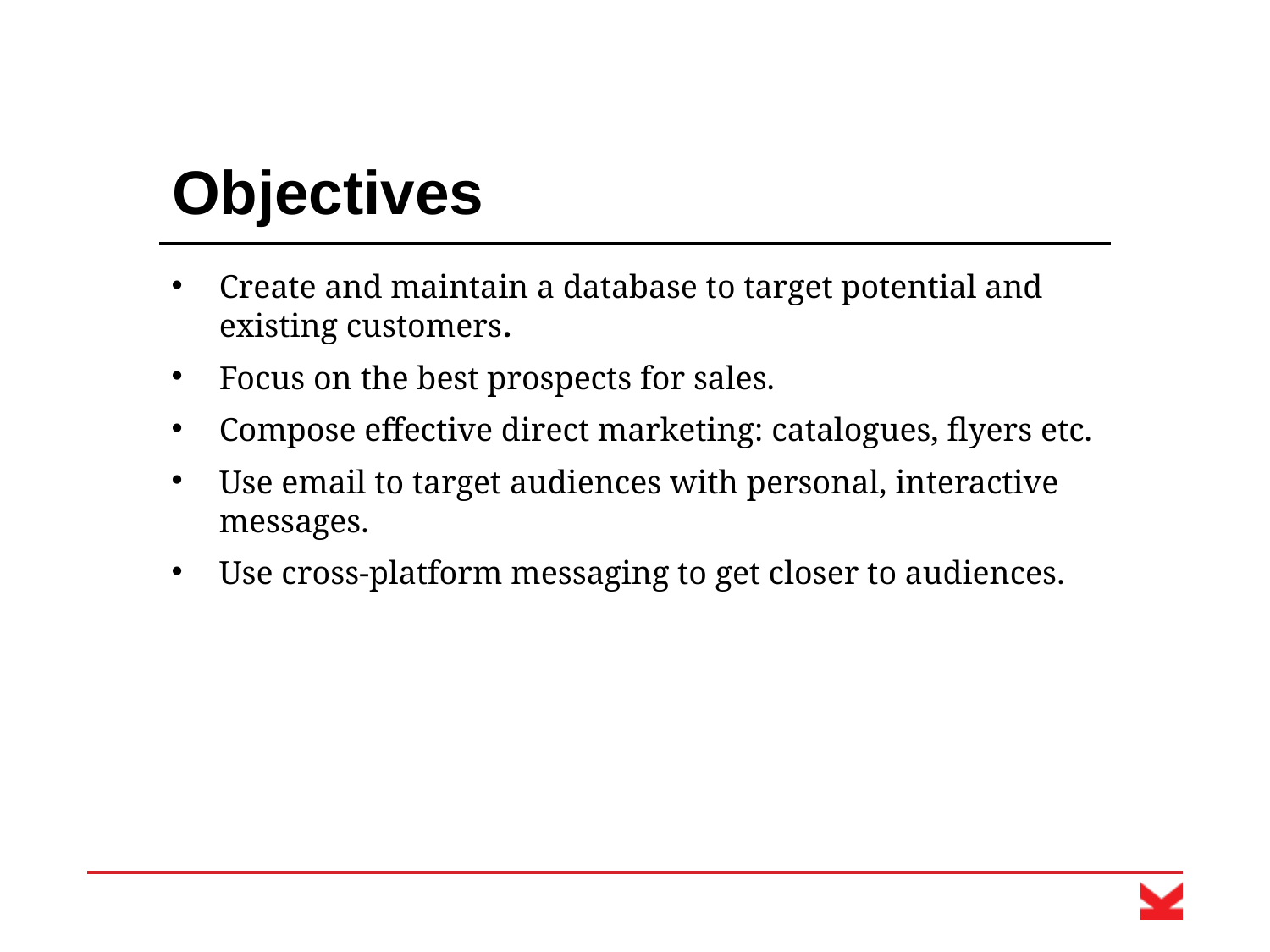

# Objectives
Create and maintain a database to target potential and existing customers.
Focus on the best prospects for sales.
Compose effective direct marketing: catalogues, flyers etc.
Use email to target audiences with personal, interactive messages.
Use cross-platform messaging to get closer to audiences.